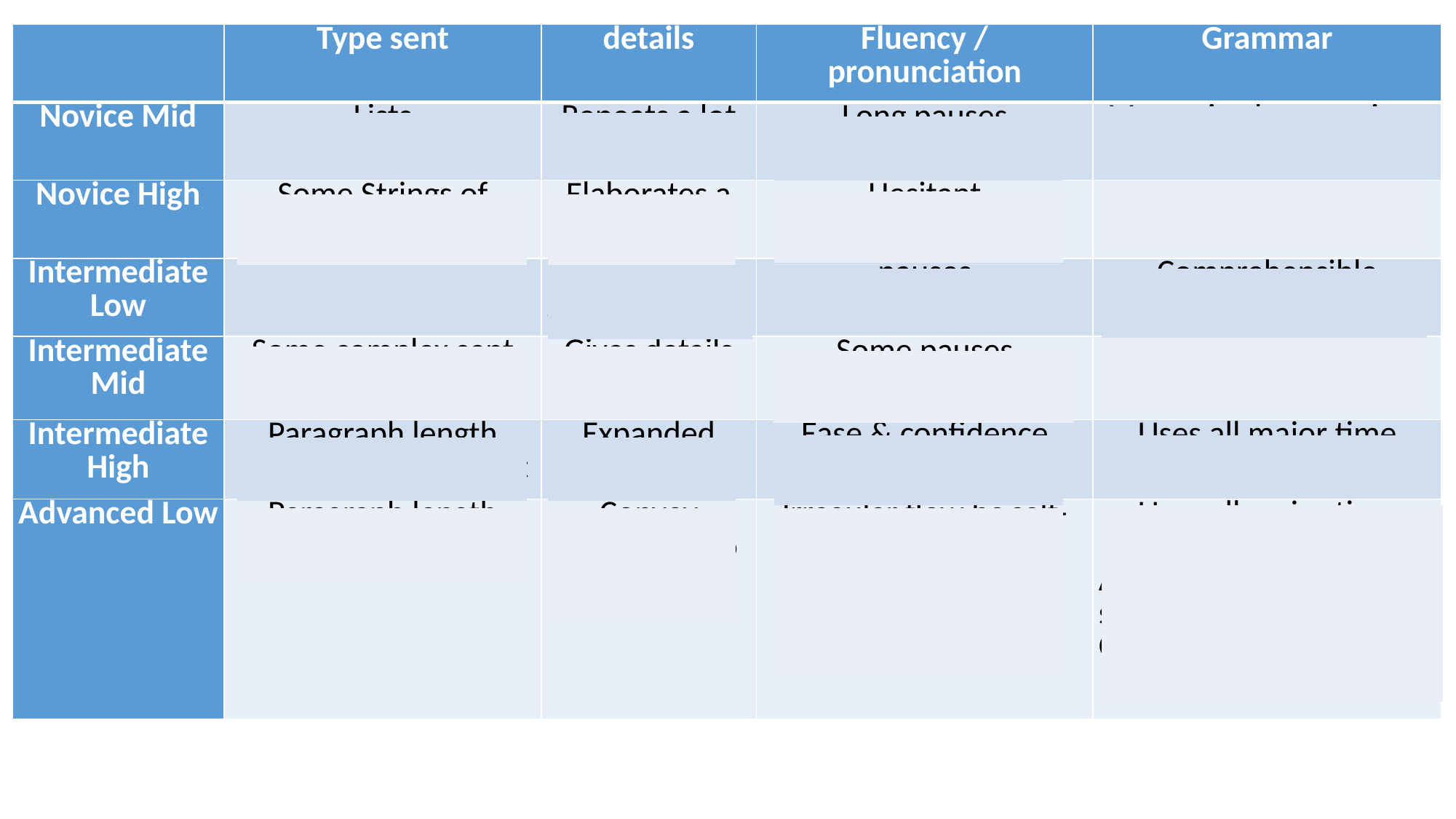

|  | Type sent | details | Fluency / pronunciation | Grammar |
| --- | --- | --- | --- | --- |
| Novice Mid | Lists Some sentences | Repeats a lot | Long pauses | Memorized expressions Basic grammar |
| Novice High | Some Strings of simple sentences | Elaborates a little | Hesitant | Relies on present tense |
| Intermediate Low | Series of sentences | Some details Asks simple ¿? | pauses | Comprehensible grammar |
| Intermediate Mid | Some complex sent | Gives details Asks ¿? | Some pauses Correct pronunciation | Attempts diff grammar |
| Intermediate High | Paragraph length Smooth complex sent | Expanded vocab | Ease & confidence | Uses all major time frames inconsistently |
| Advanced Low | Paragraph length | Convey message w/o confusion | Irregular flow bc self-correcting  Appropriate pronunciation | Uses all major time frames w some control Attempts advanced structures Control of aspect |